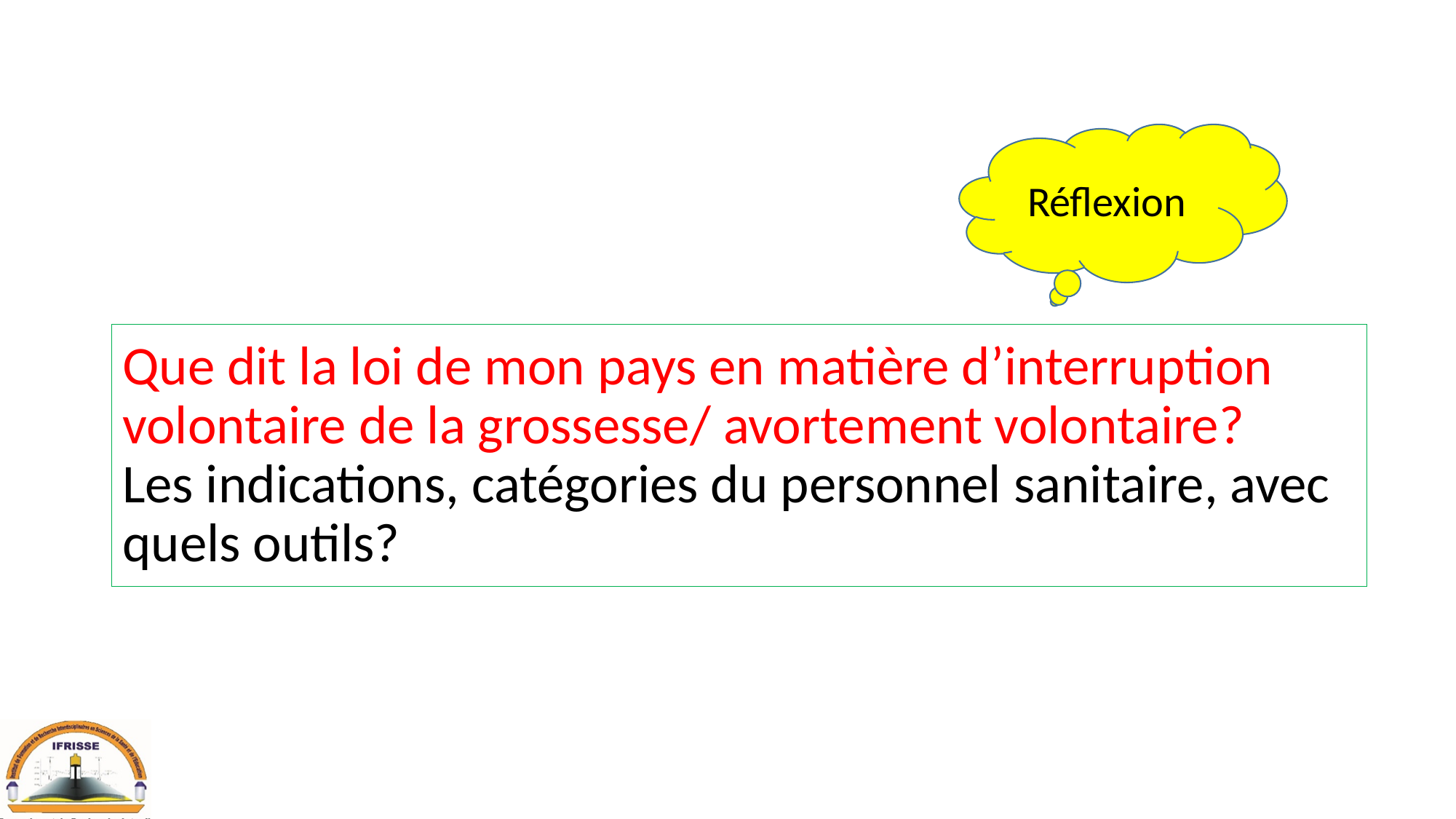

Réflexion
# Que dit la loi de mon pays en matière d’interruption volontaire de la grossesse/ avortement volontaire? Les indications, catégories du personnel sanitaire, avec quels outils?